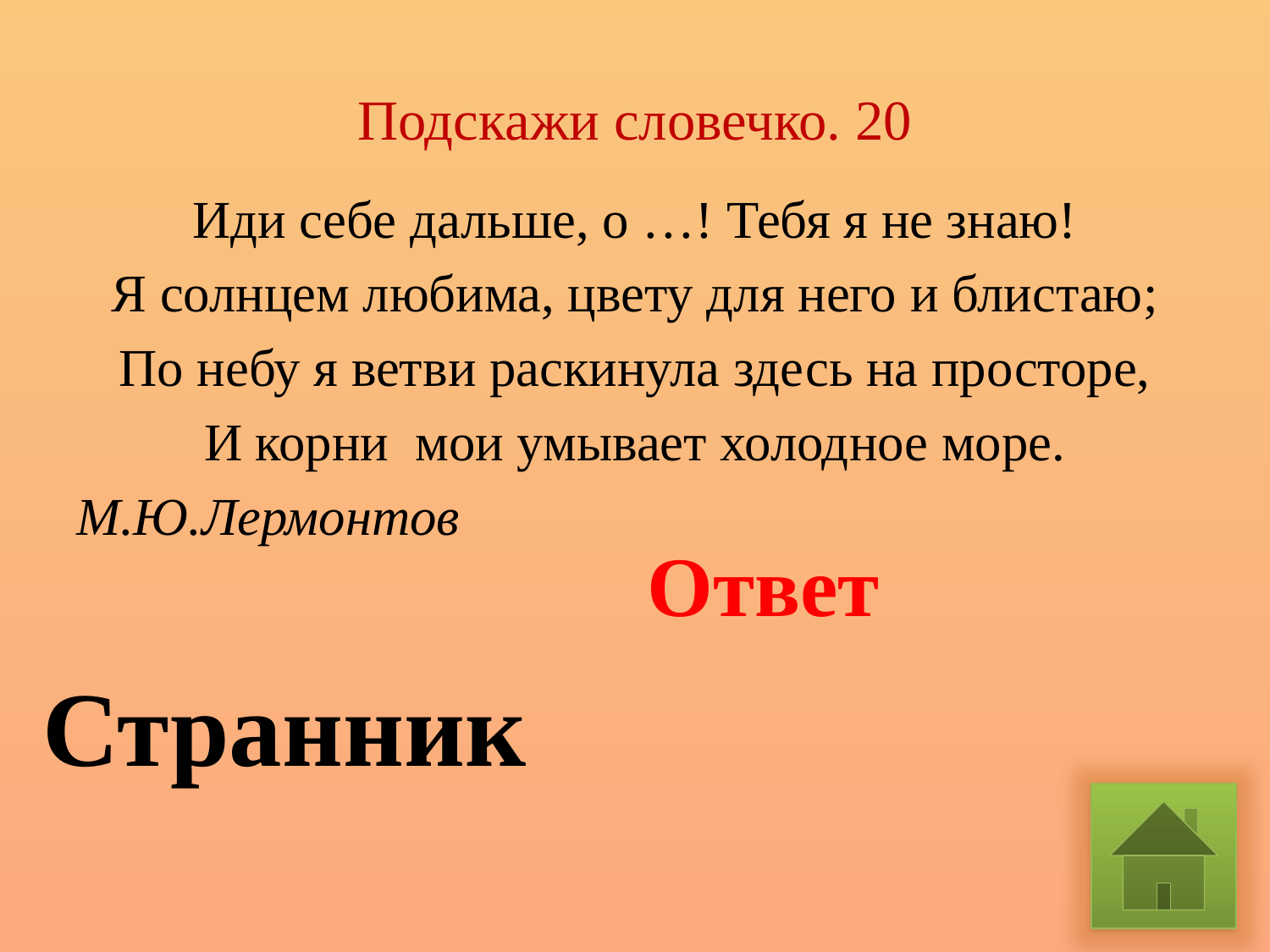

# Подскажи словечко. 20
Иди себе дальше, о …! Тебя я не знаю!
Я солнцем любима, цвету для него и блистаю;
По небу я ветви раскинула здесь на просторе,
И корни  мои умывает холодное море.
М.Ю.Лермонтов

Ответ
Странник